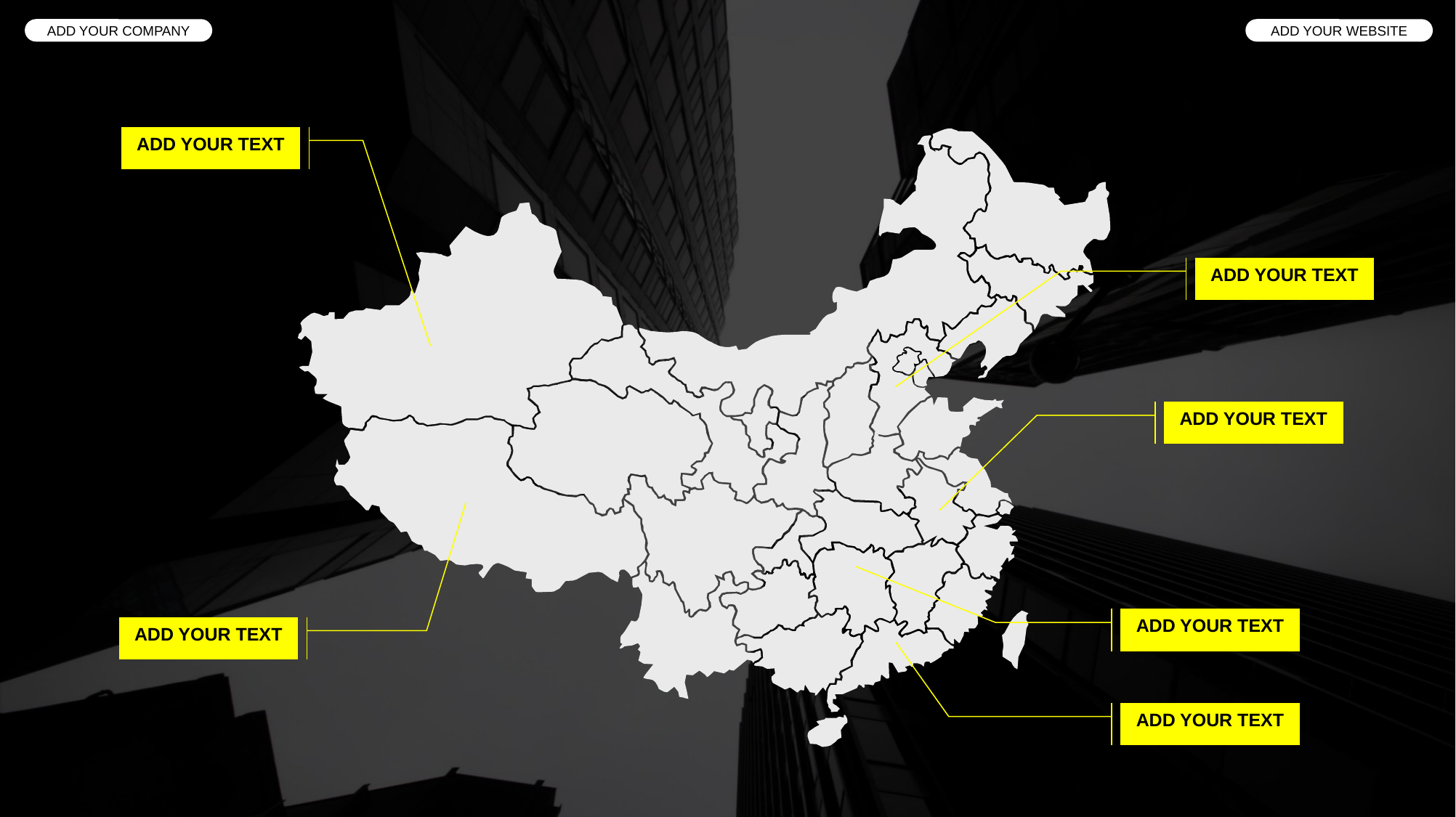

ADD YOUR COMPANY
ADD YOUR WEBSITE
ADD YOUR TEXT

ADD YOUR TEXT
ADD YOUR TEXT
ADD YOUR TEXT
ADD YOUR TEXT
ADD YOUR TEXT